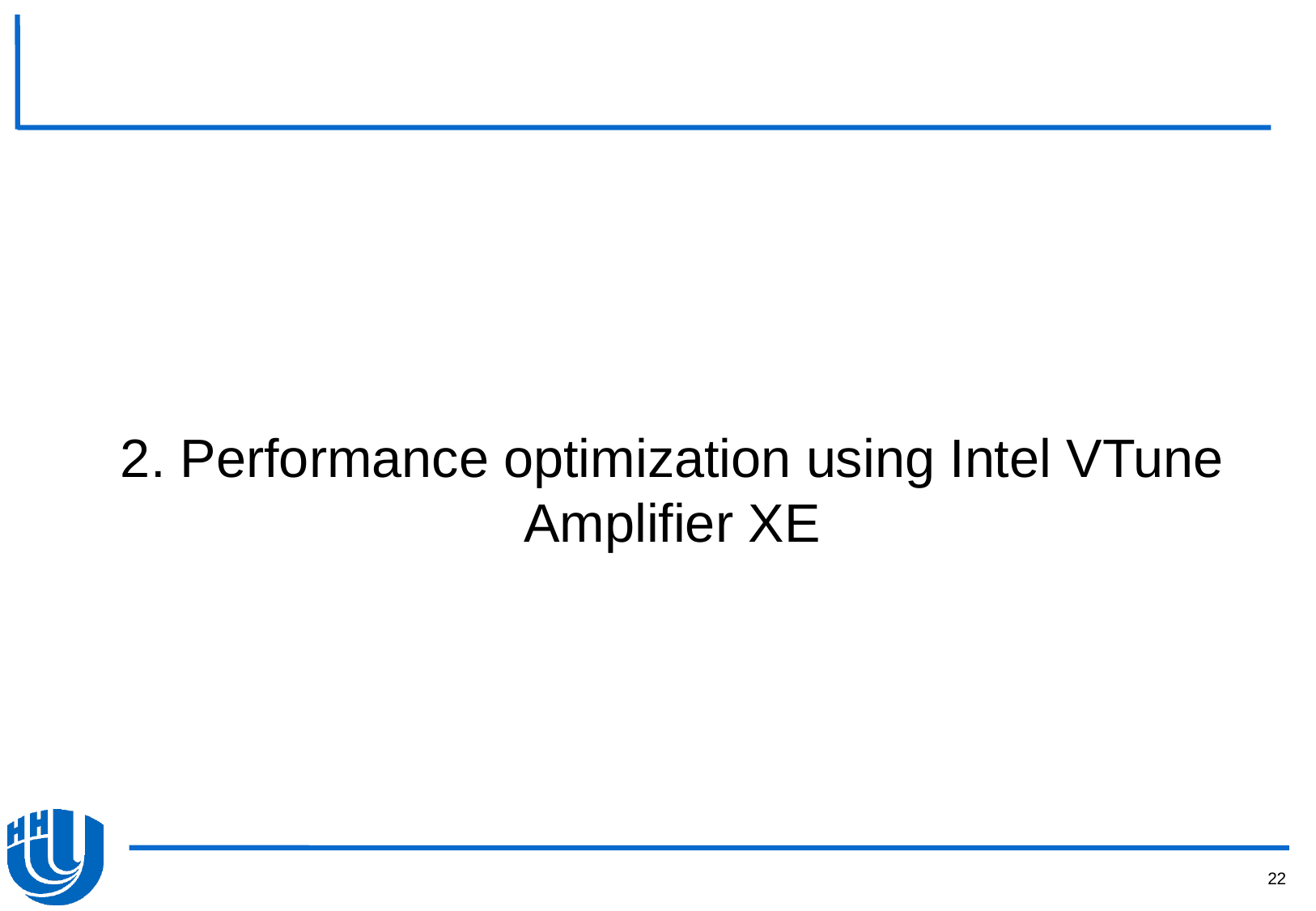

2. Performance optimization using Intel VTune Amplifier XE
22